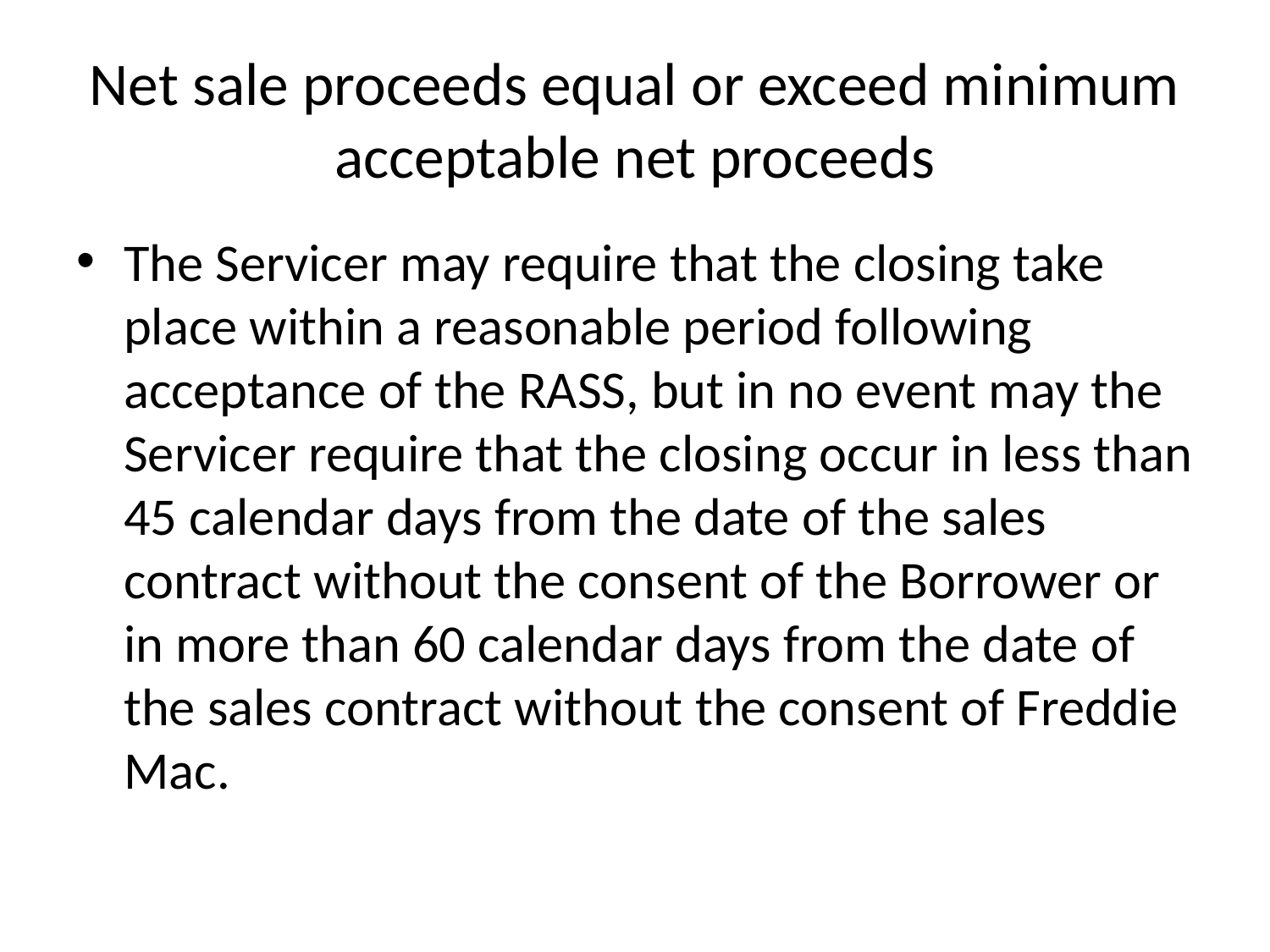

# Net sale proceeds equal or exceed minimum acceptable net proceeds
The Servicer may require that the closing take place within a reasonable period following acceptance of the RASS, but in no event may the Servicer require that the closing occur in less than 45 calendar days from the date of the sales contract without the consent of the Borrower or in more than 60 calendar days from the date of the sales contract without the consent of Freddie Mac.